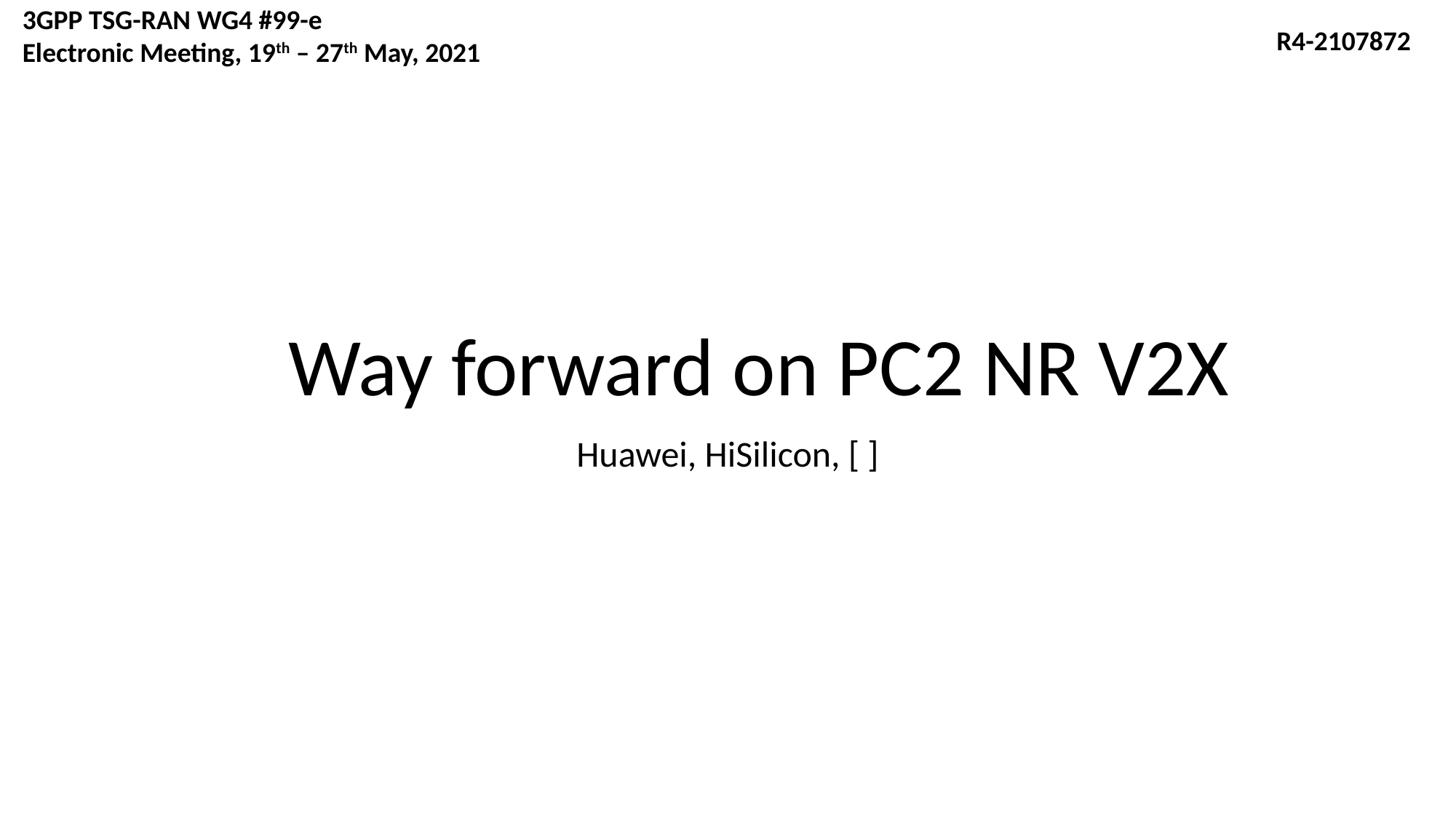

3GPP TSG-RAN WG4 #99-e
Electronic Meeting, 19th – 27th May, 2021
R4-2107872
# Way forward on PC2 NR V2X
Huawei, HiSilicon, [ ]